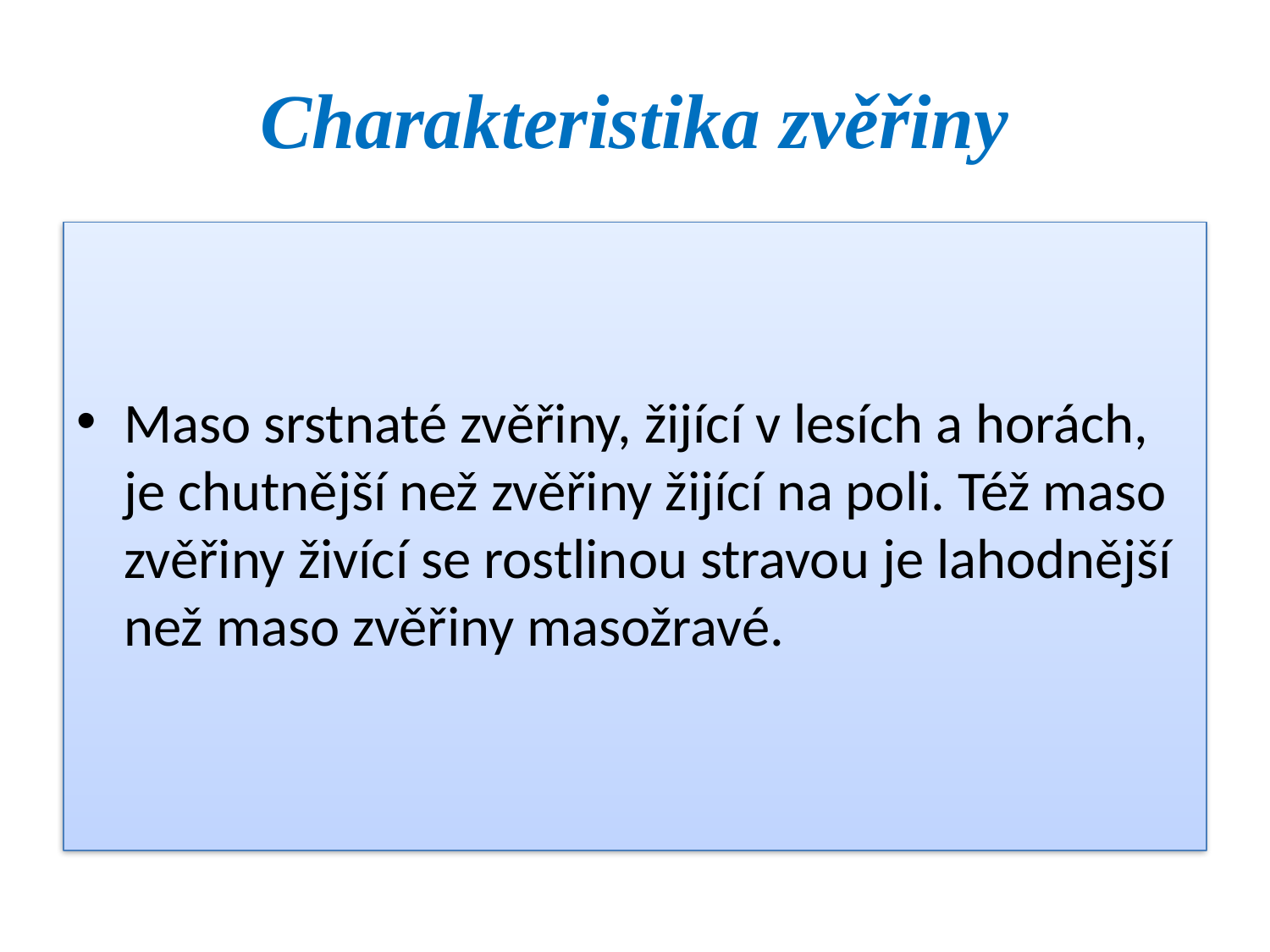

# Charakteristika zvěřiny

Maso srstnaté zvěřiny, žijící v lesích a horách, je chutnější než zvěřiny žijící na poli. Též maso zvěřiny živící se rostlinou stravou je lahodnější než maso zvěřiny masožravé.